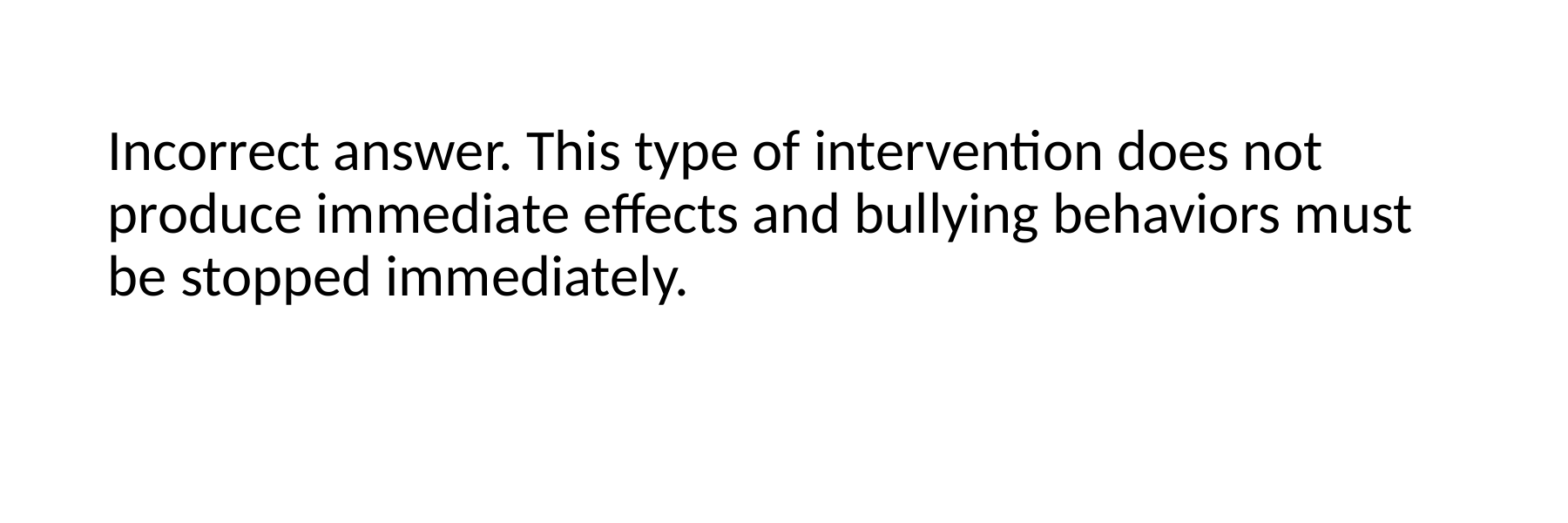

Incorrect answer. This type of intervention does not produce immediate effects and bullying behaviors must be stopped immediately.